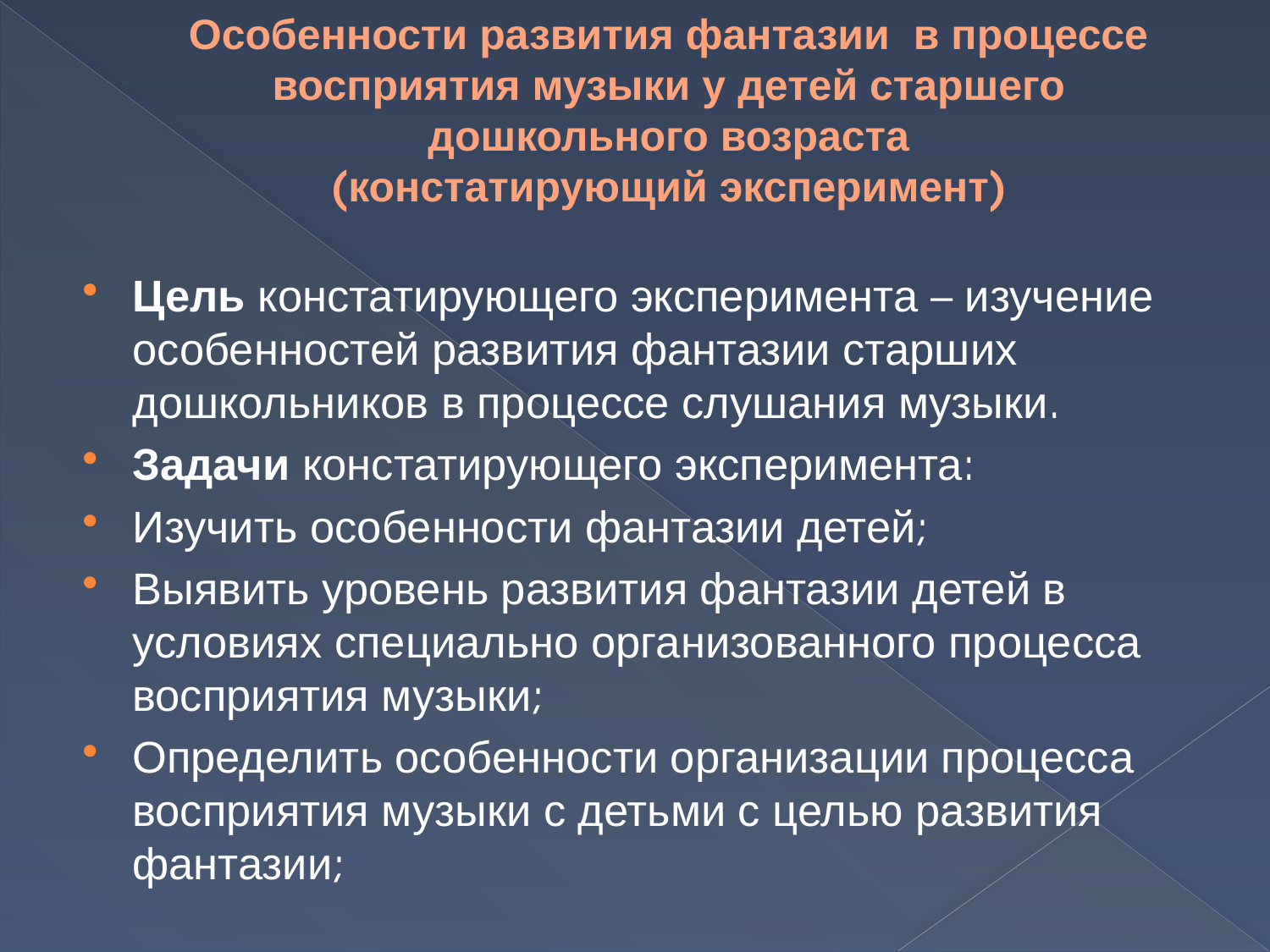

# Особенности развития фантазии  в процессе восприятия музыки у детей старшего дошкольного возраста (констатирующий эксперимент)
Цель констатирующего эксперимента – изучение особенностей развития фантазии старших дошкольников в процессе слушания музыки.
Задачи констатирующего эксперимента:
Изучить особенности фантазии детей;
Выявить уровень развития фантазии детей в условиях специально организованного процесса восприятия музыки;
Определить особенности организации процесса восприятия музыки с детьми с целью развития фантазии;